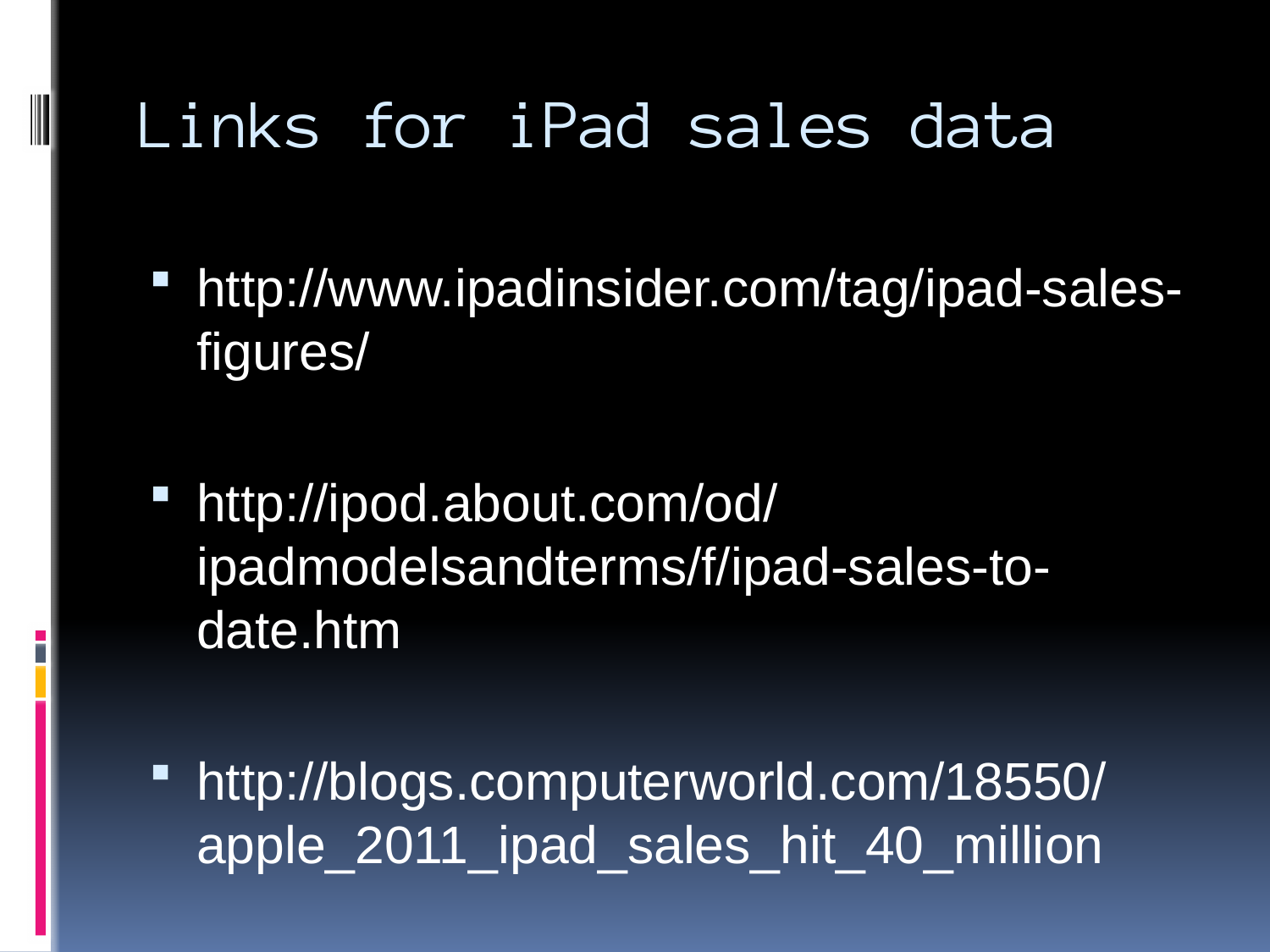

# Links for iPad sales data
http://www.ipadinsider.com/tag/ipad-sales-figures/

http://ipod.about.com/od/ipadmodelsandterms/f/ipad-sales-to-date.htm

http://blogs.computerworld.com/18550/apple_2011_ipad_sales_hit_40_million